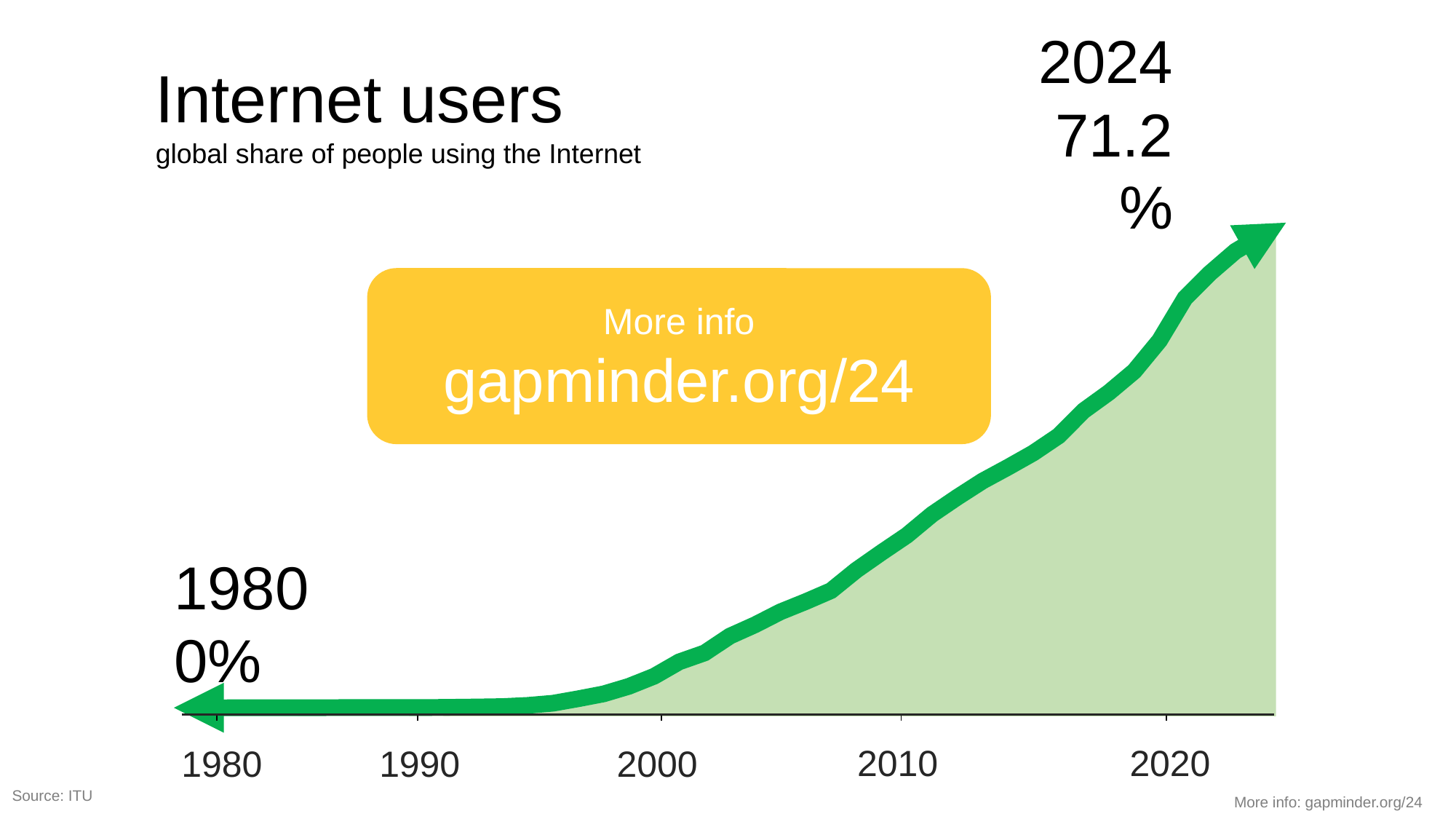

Internet users
global share of people using the Internet
2024
71.2%

More info
gapminder.org/24
1980
0%

2010
2020
1980
1990
2000
Source: ITU
More info: gapminder.org/24